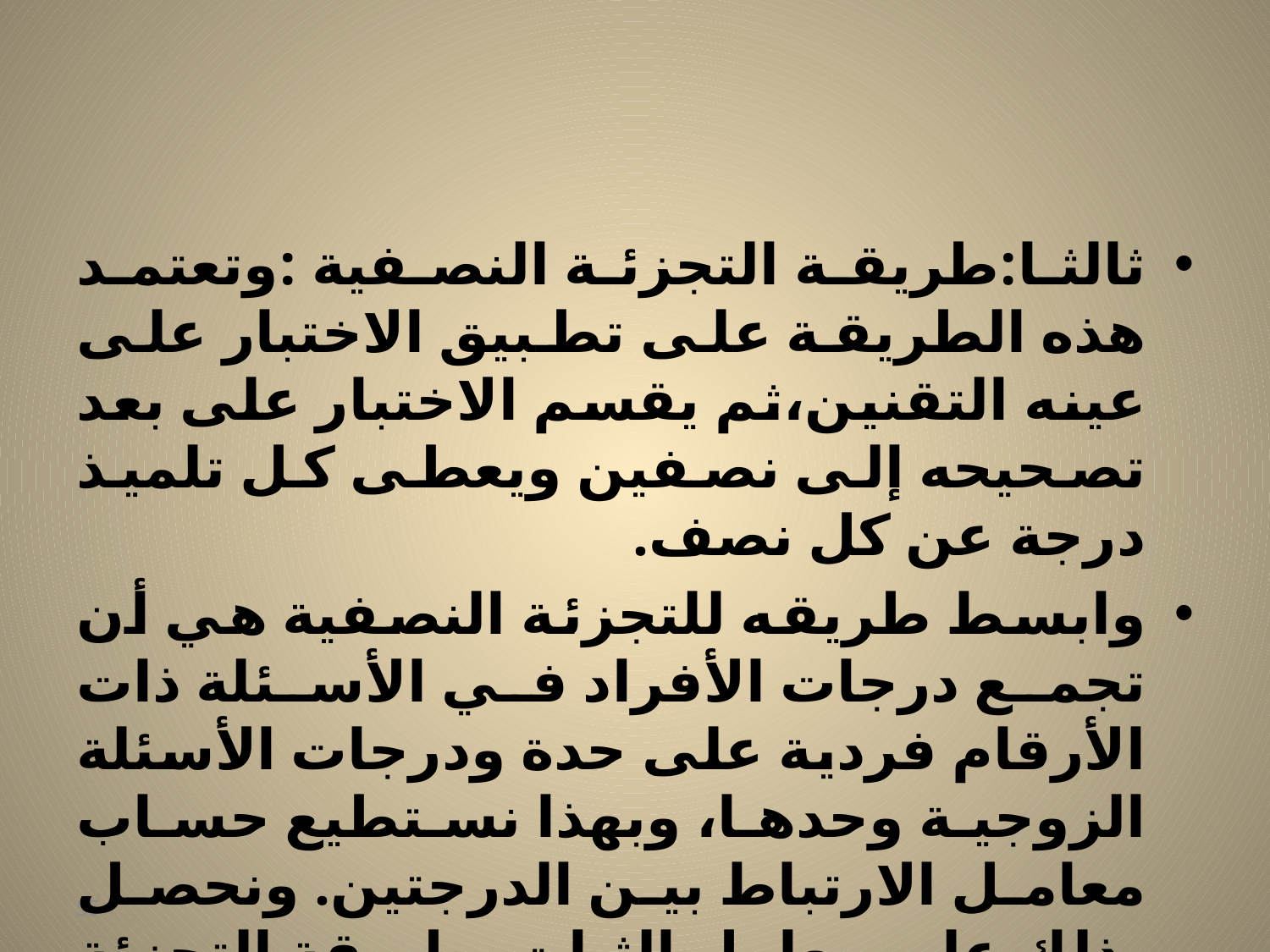

#
ثالثا:طريقة التجزئة النصفية :وتعتمد هذه الطريقة على تطبيق الاختبار على عينه التقنين،ثم يقسم الاختبار على بعد تصحيحه إلى نصفين ويعطى كل تلميذ درجة عن كل نصف.
وابسط طريقه للتجزئة النصفية هي أن تجمع درجات الأفراد في الأسئلة ذات الأرقام فردية على حدة ودرجات الأسئلة الزوجية وحدها، وبهذا نستطيع حساب معامل الارتباط بين الدرجتين. ونحصل بذلك على معامل الثبات بطريقة التجزئة النصفية.

55